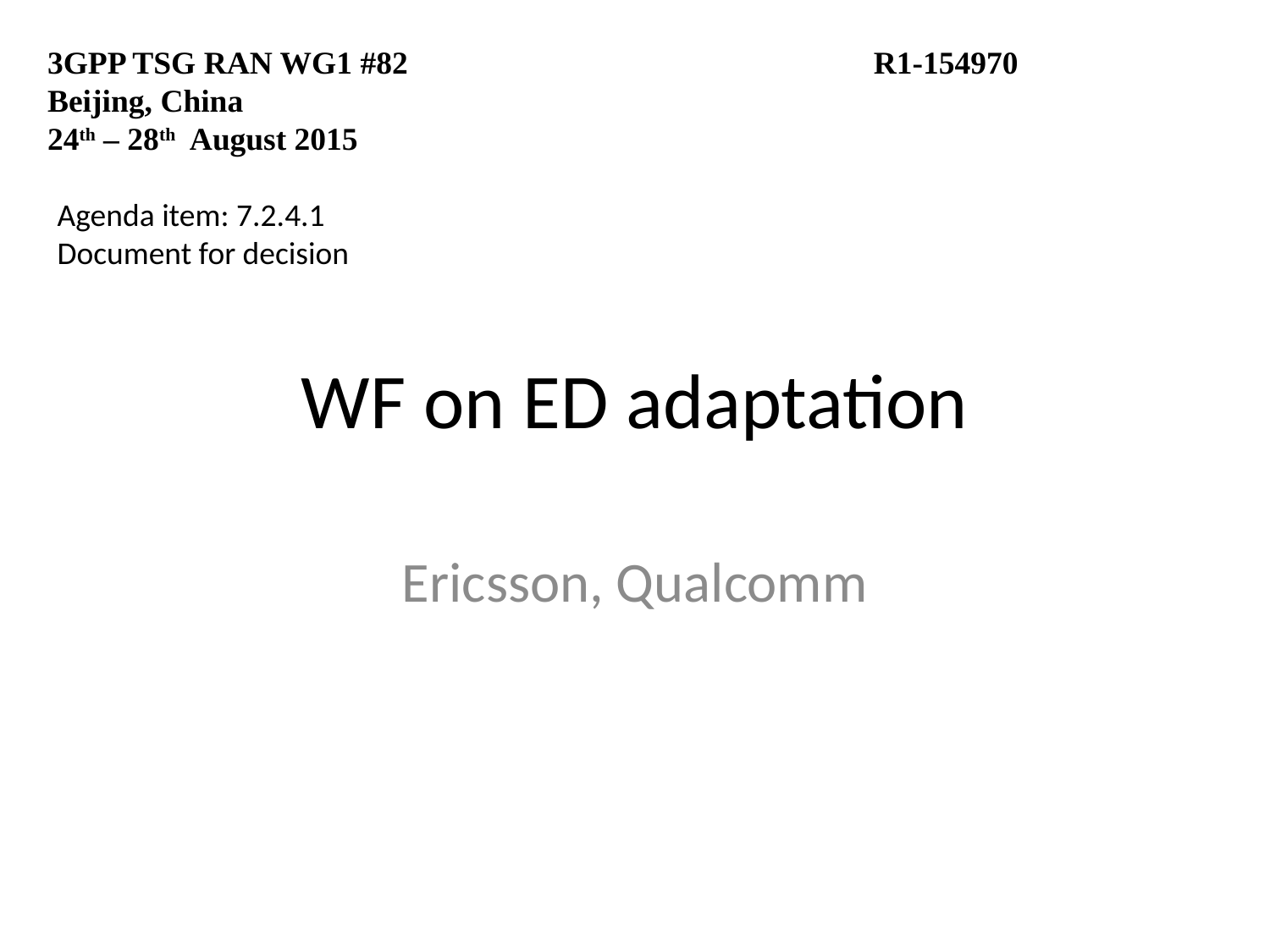

3GPP TSG RAN WG1 #82				        R1-154970
Beijing, China
24th – 28th  August 2015
Agenda item: 7.2.4.1
Document for decision
# WF on ED adaptation
Ericsson, Qualcomm